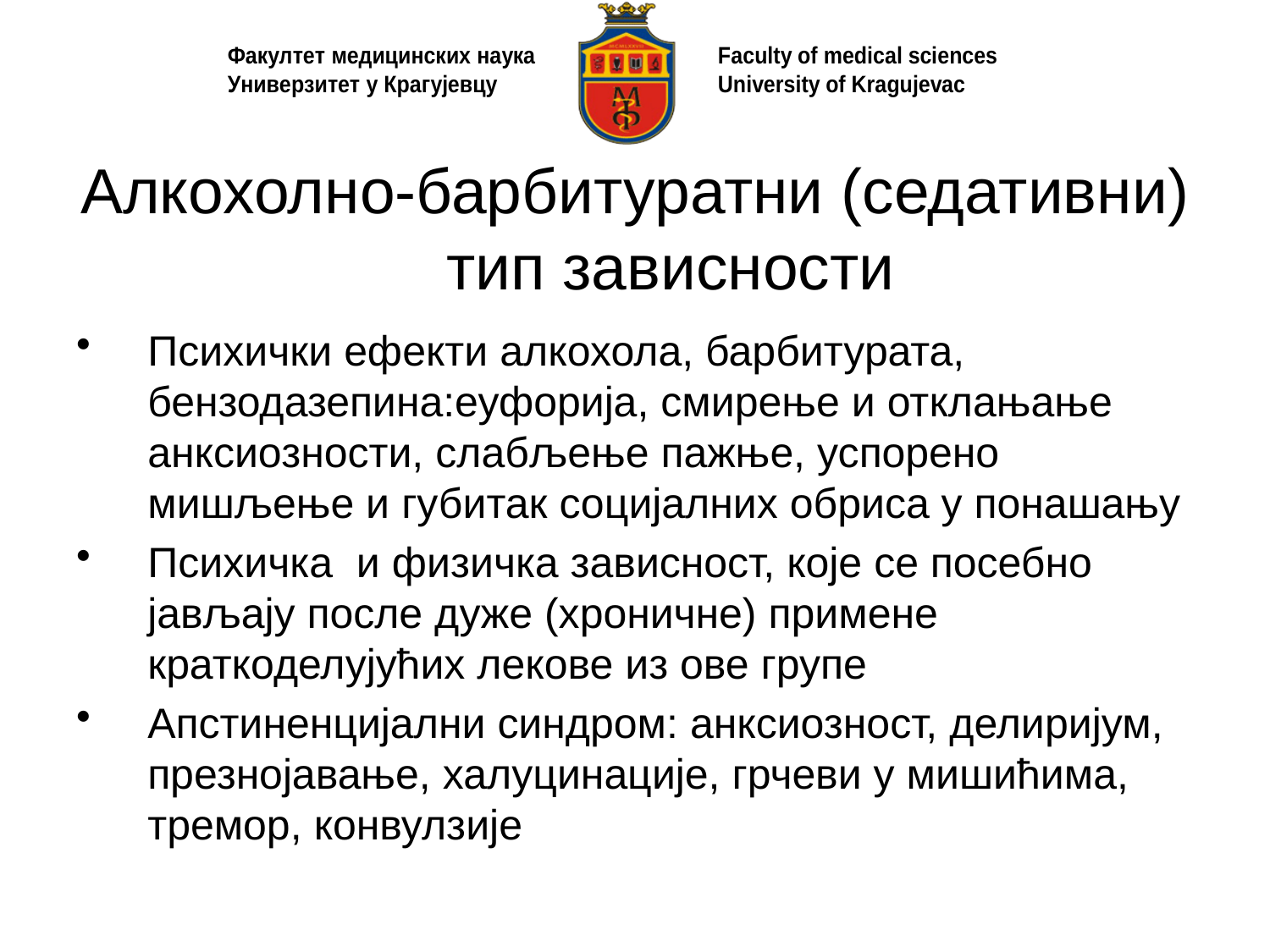

# Алкохолно-барбитуратни (седативни) тип зависности
Психички ефекти алкохола, барбитурата, бензодазепина:еуфорија, смирење и отклањање анксиозности, слабљење пажње, успорено мишљење и губитак социјалних обриса у понашању
Психичка  и физичка зависност, које се посебно јављају после дуже (хроничне) примене краткоделујућих лекове из ове групе
Апстиненцијални синдром: анксиозност, делиријум, презнојавање, халуцинације, грчеви у мишићима, тремор, конвулзије